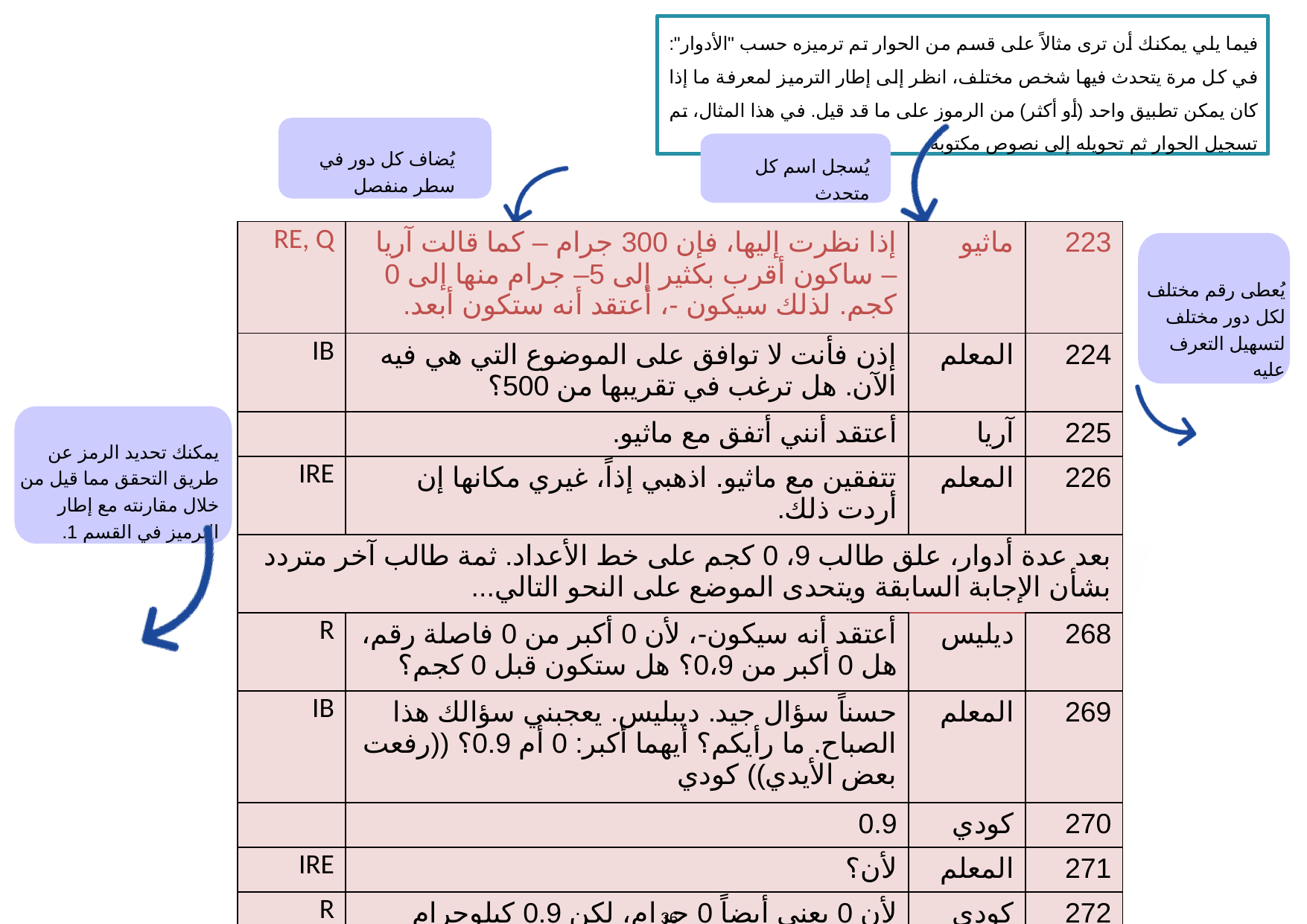

فيما يلي يمكنك أن ترى مثالاً على قسم من الحوار تم ترميزه حسب "الأدوار": في كل مرة يتحدث فيها شخص مختلف، انظر إلى إطار الترميز لمعرفة ما إذا كان يمكن تطبيق واحد (أو أكثر) من الرموز على ما قد قيل. في هذا المثال، تم تسجيل الحوار ثم تحويله إلى نصوص مكتوبة.

يُضاف كل دور في سطر منفصل
يُسجل اسم كل متحدث
| RE, Q | إذا نظرت إليها، فإن 300 جرام – كما قالت آريا – ساكون أقرب بكثير إلى 5– جرام منها إلى 0 كجم. لذلك سيكون -، أعتقد أنه ستكون أبعد. | ماثيو | 223 |
| --- | --- | --- | --- |
| IB | إذن فأنت لا توافق على الموضوع التي هي فيه الآن. هل ترغب في تقريبها من 500؟ | المعلم | 224 |
|  | أعتقد أنني أتفق مع ماثيو. | آريا | 225 |
| IRE | تتفقين مع ماثيو. اذهبي إذاً، غيري مكانها إن أردت ذلك. | المعلم | 226 |
| بعد عدة أدوار، علق طالب 9، 0 كجم على خط الأعداد. ثمة طالب آخر متردد بشأن الإجابة السابقة ويتحدى الموضع على النحو التالي... |  |  |  |
| R | أعتقد أنه سيكون-، لأن 0 أكبر من 0 فاصلة رقم، هل 0 أكبر من 0،9؟ هل ستكون قبل 0 كجم؟ | ديليس | 268 |
| IB | حسناً سؤال جيد. ديبليس. يعجبني سؤالك هذا الصباح. ما رأيكم؟ أيهما أكبر: 0 أم 0.9؟ ((رفعت بعض الأيدي)) كودي | المعلم | 269 |
|  | 0.9 | كودي | 270 |
| IRE | لأن؟ | المعلم | 271 |
| R | لأن 0 يعني أيضاً 0 جرام، لكن 0.9 كيلوجرام ستكون 90 جراماَ – 900 جراماً و900 جراماً أكبر من 0 جرام. | كودي | 272 |

يُعطى رقم مختلف لكل دور مختلف لتسهيل التعرف عليه

يمكنك تحديد الرمز عن طريق التحقق مما قيل من خلال مقارنته مع إطار الترميز في القسم 1.

28
36